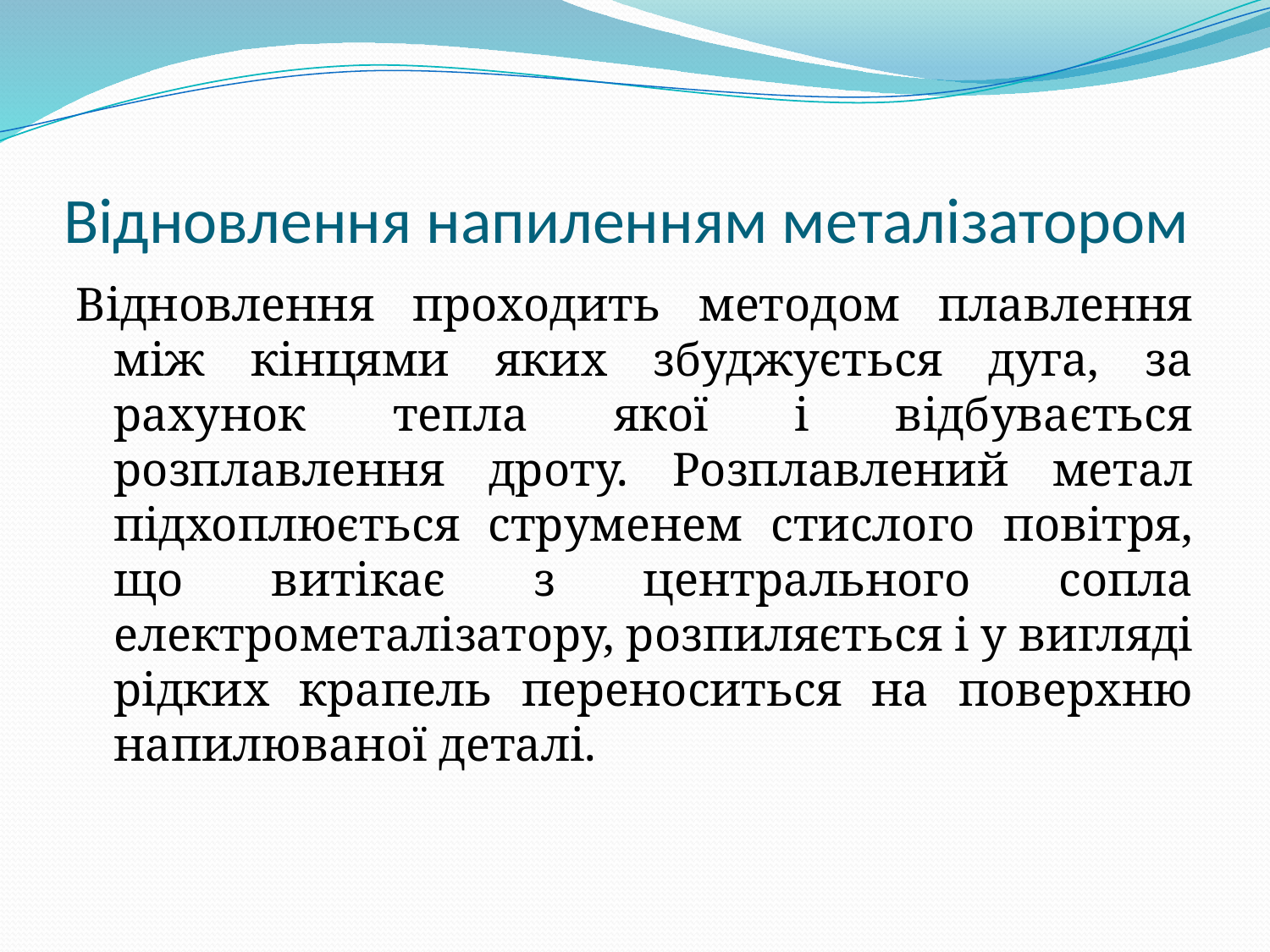

# Відновлення напиленням металізатором
Відновлення проходить методом плавлення між кінцями яких збуджується дуга, за рахунок тепла якої і відбувається розплавлення дроту. Розплавлений метал підхоплюється струменем стислого повітря, що витікає з центрального сопла електрометалізатору, розпиляється і у вигляді рідких крапель переноситься на поверхню напилюваної деталі.